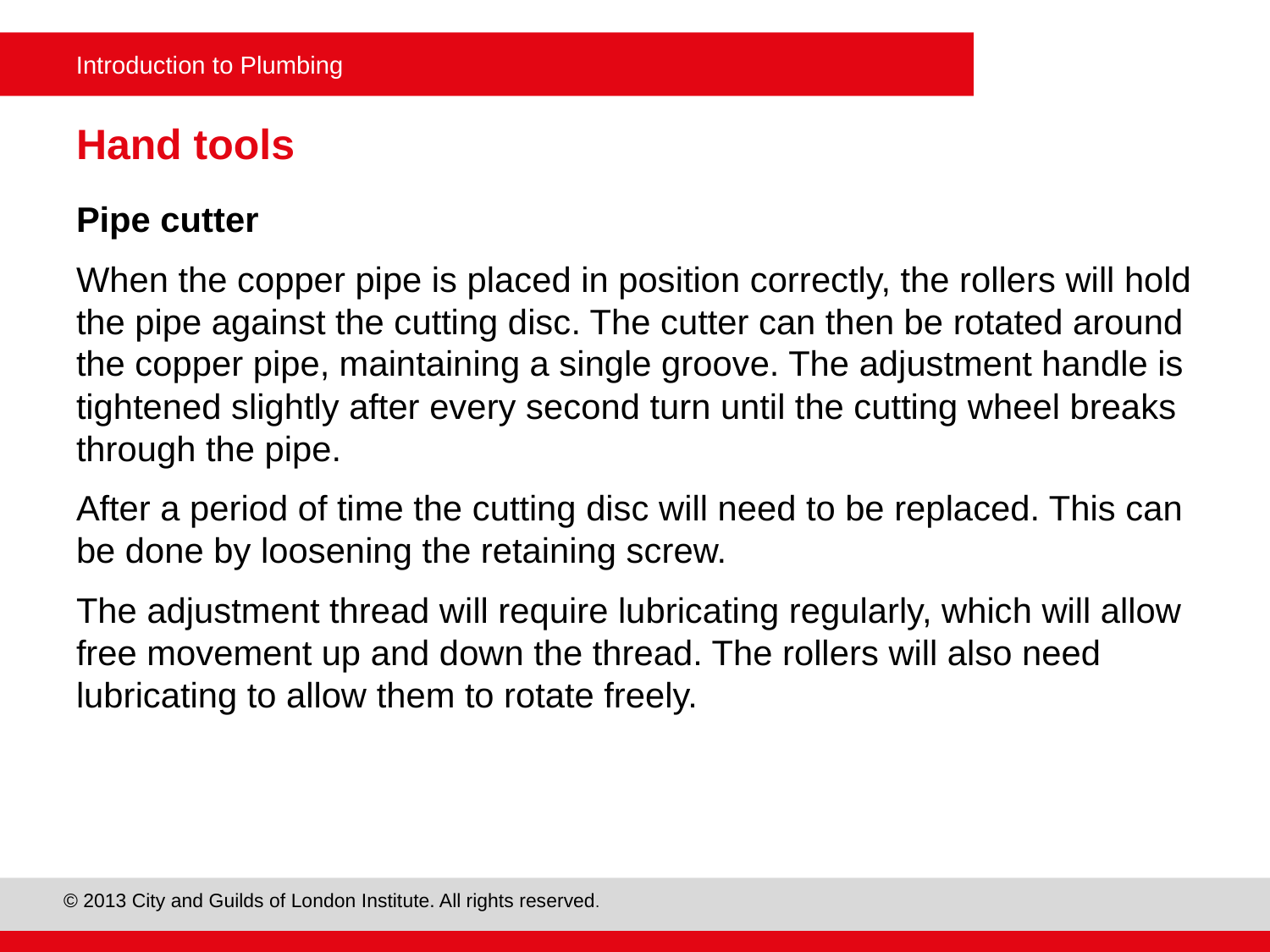

# Hand tools
Pipe cutter
When the copper pipe is placed in position correctly, the rollers will hold the pipe against the cutting disc. The cutter can then be rotated around the copper pipe, maintaining a single groove. The adjustment handle is tightened slightly after every second turn until the cutting wheel breaks through the pipe.
After a period of time the cutting disc will need to be replaced. This can be done by loosening the retaining screw.
The adjustment thread will require lubricating regularly, which will allow free movement up and down the thread. The rollers will also need lubricating to allow them to rotate freely.